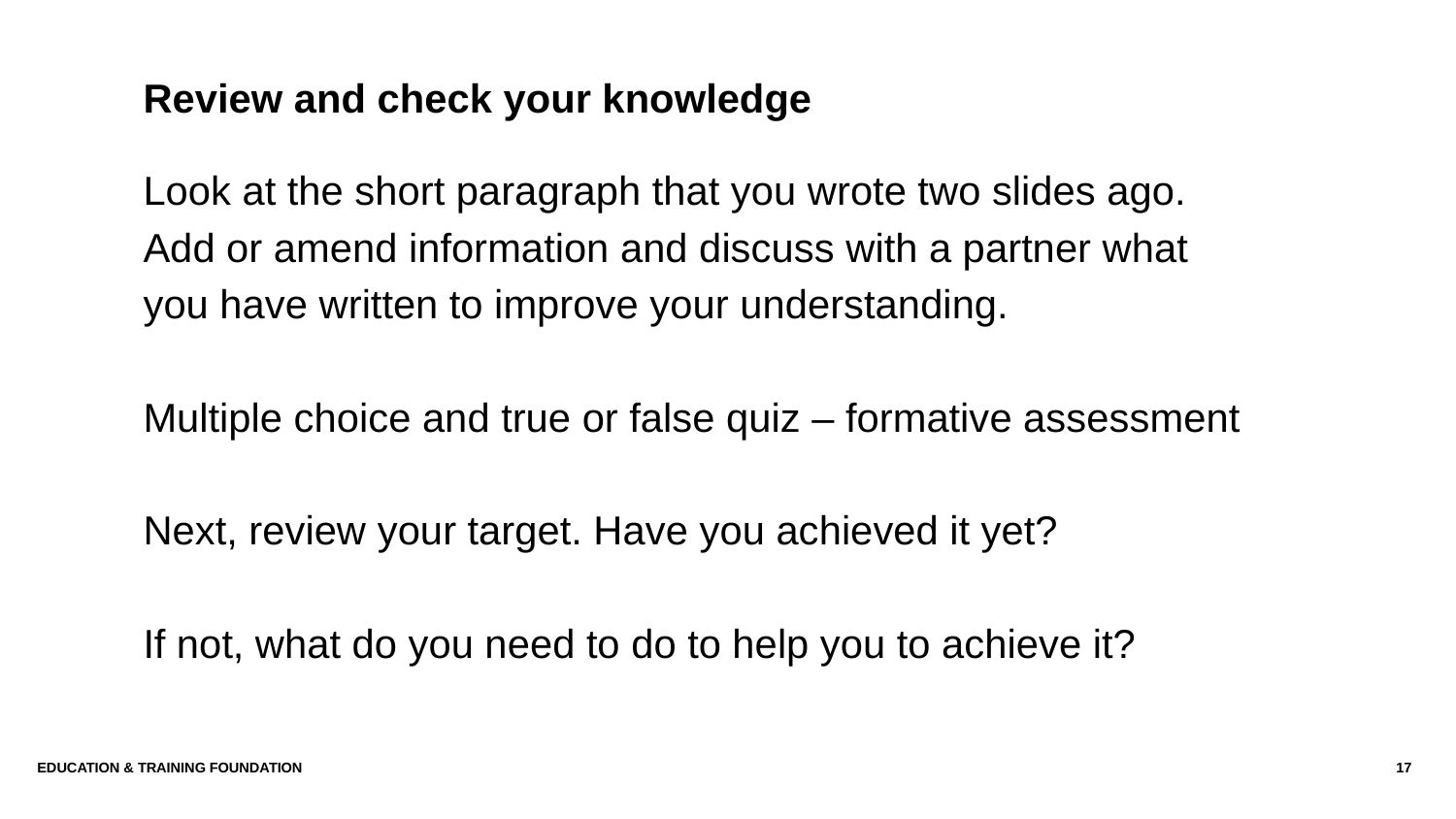

# Review and check your knowledge
Look at the short paragraph that you wrote two slides ago. Add or amend information and discuss with a partner what you have written to improve your understanding.

Multiple choice and true or false quiz – formative assessment

Next, review your target. Have you achieved it yet?

If not, what do you need to do to help you to achieve it?
Education & Training Foundation
17